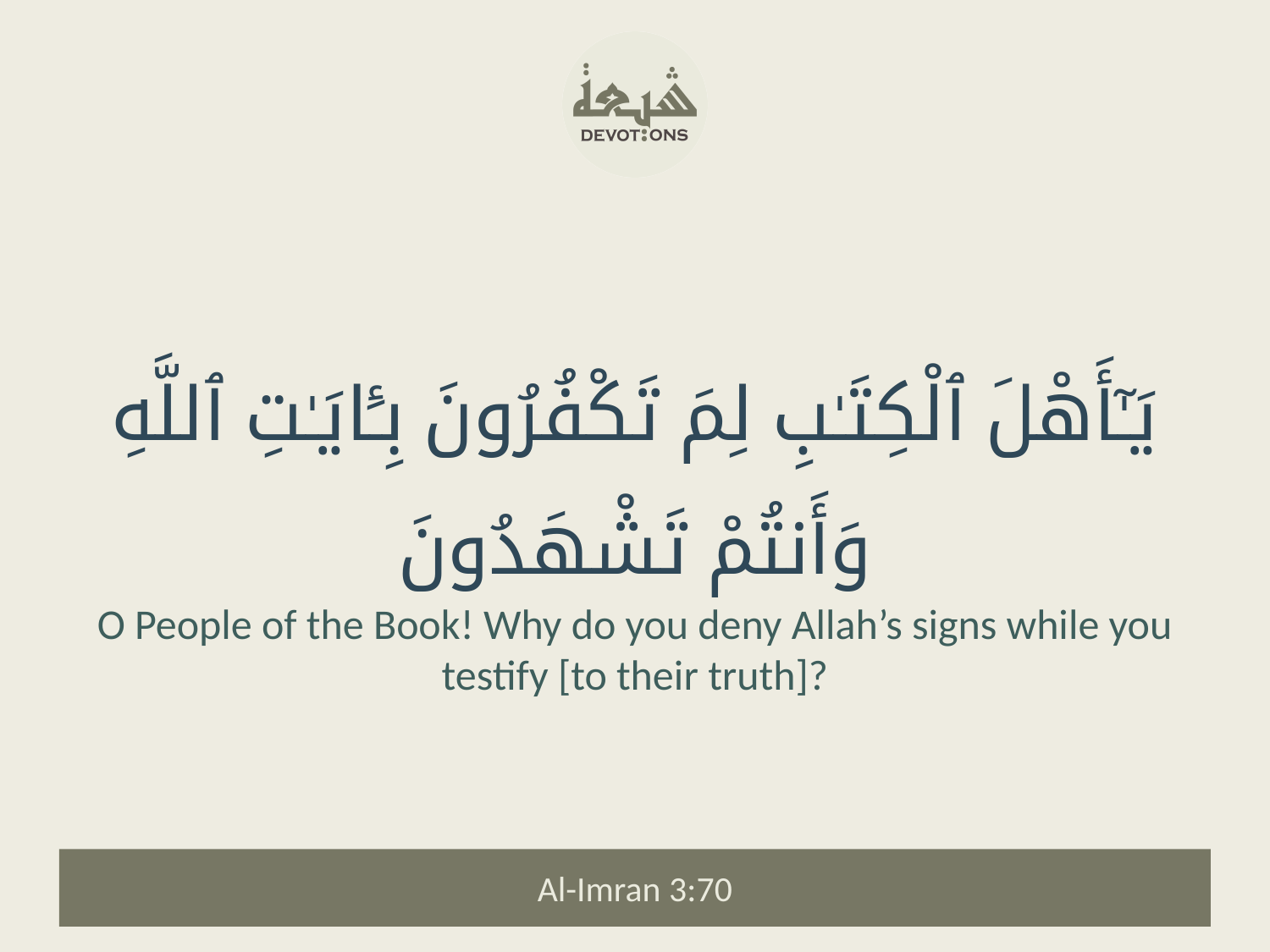

يَـٰٓأَهْلَ ٱلْكِتَـٰبِ لِمَ تَكْفُرُونَ بِـَٔايَـٰتِ ٱللَّهِ وَأَنتُمْ تَشْهَدُونَ
O People of the Book! Why do you deny Allah’s signs while you testify [to their truth]?
Al-Imran 3:70